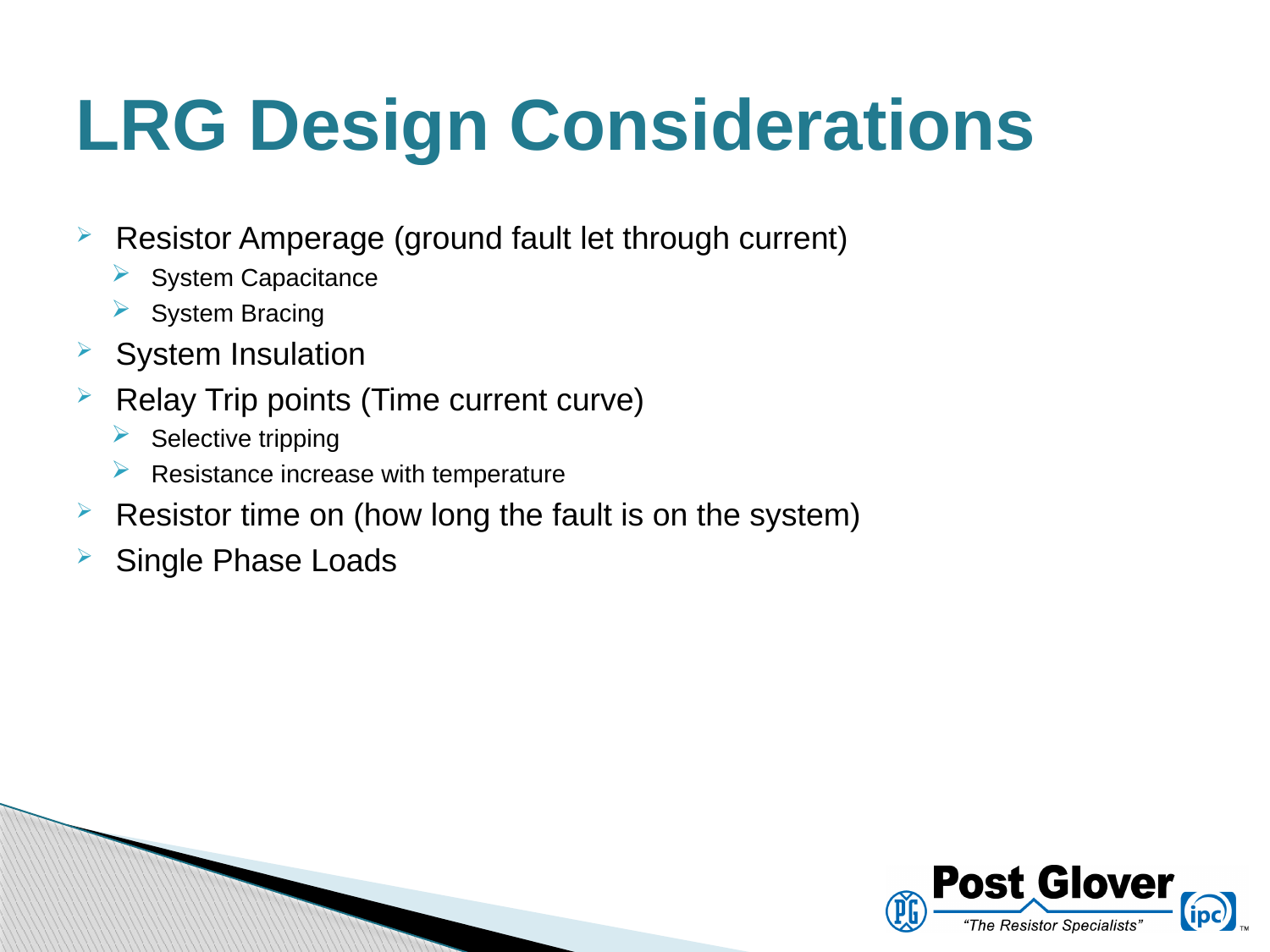

# LRG Design Considerations
Resistor Amperage (ground fault let through current)
System Capacitance
System Bracing
System Insulation
Relay Trip points (Time current curve)
Selective tripping
Resistance increase with temperature
Resistor time on (how long the fault is on the system)
Single Phase Loads